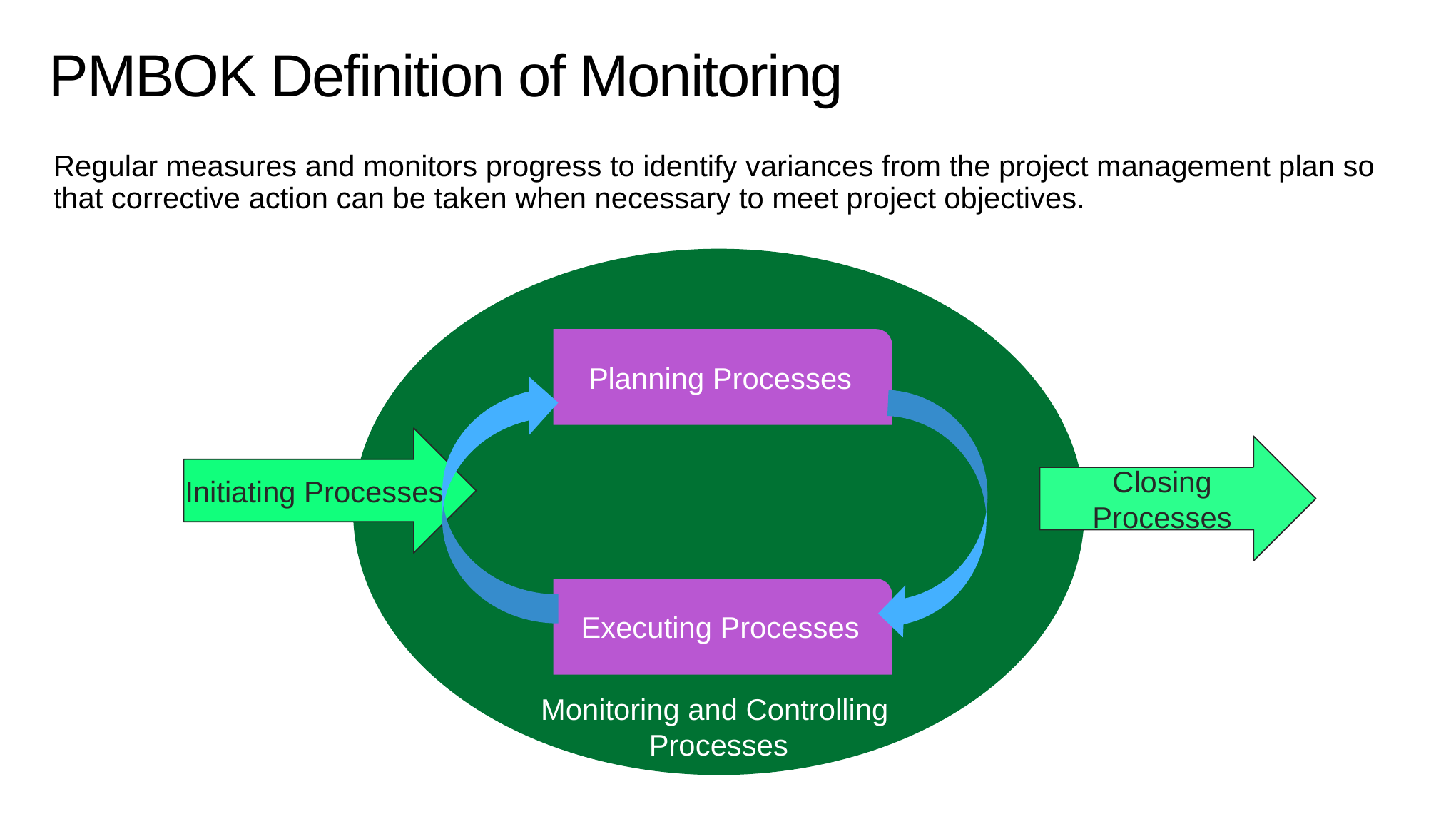

# PMBOK Definition of Monitoring
Regular measures and monitors progress to identify variances from the project management plan so that corrective action can be taken when necessary to meet project objectives.

Monitoring and Controlling
Processes
Planning Processes
Initiating Processes
Closing Processes

Executing Processes